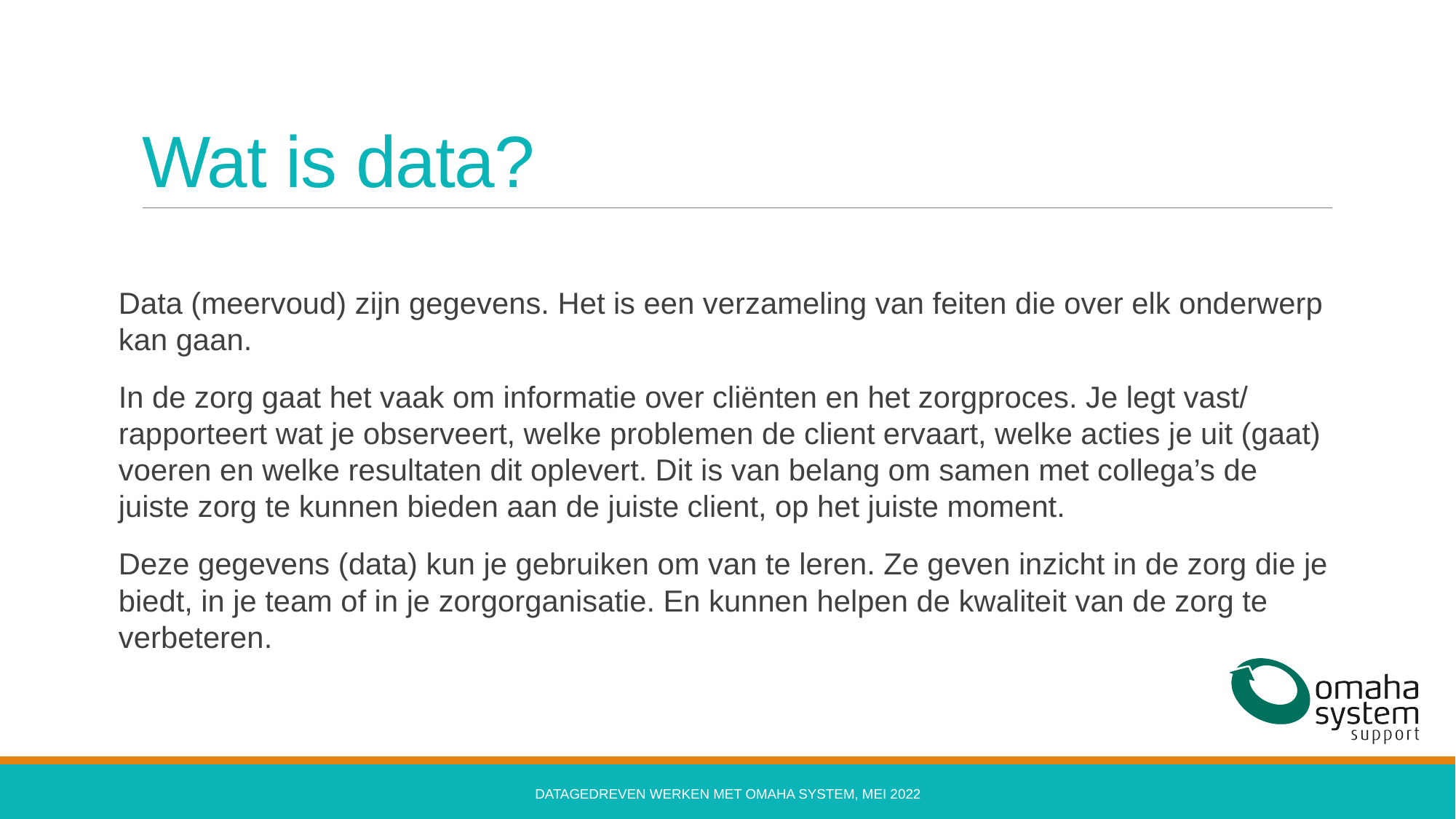

# Wat is data?

Data (meervoud) zijn gegevens. Het is een verzameling van feiten die over elk onderwerp kan gaan.
In de zorg gaat het vaak om informatie over cliënten en het zorgproces. Je legt vast/ rapporteert wat je observeert, welke problemen de client ervaart, welke acties je uit (gaat) voeren en welke resultaten dit oplevert. Dit is van belang om samen met collega’s de juiste zorg te kunnen bieden aan de juiste client, op het juiste moment.
Deze gegevens (data) kun je gebruiken om van te leren. Ze geven inzicht in de zorg die je biedt, in je team of in je zorgorganisatie. En kunnen helpen de kwaliteit van de zorg te verbeteren.

Datagedreven werken met Omaha System, mei 2022